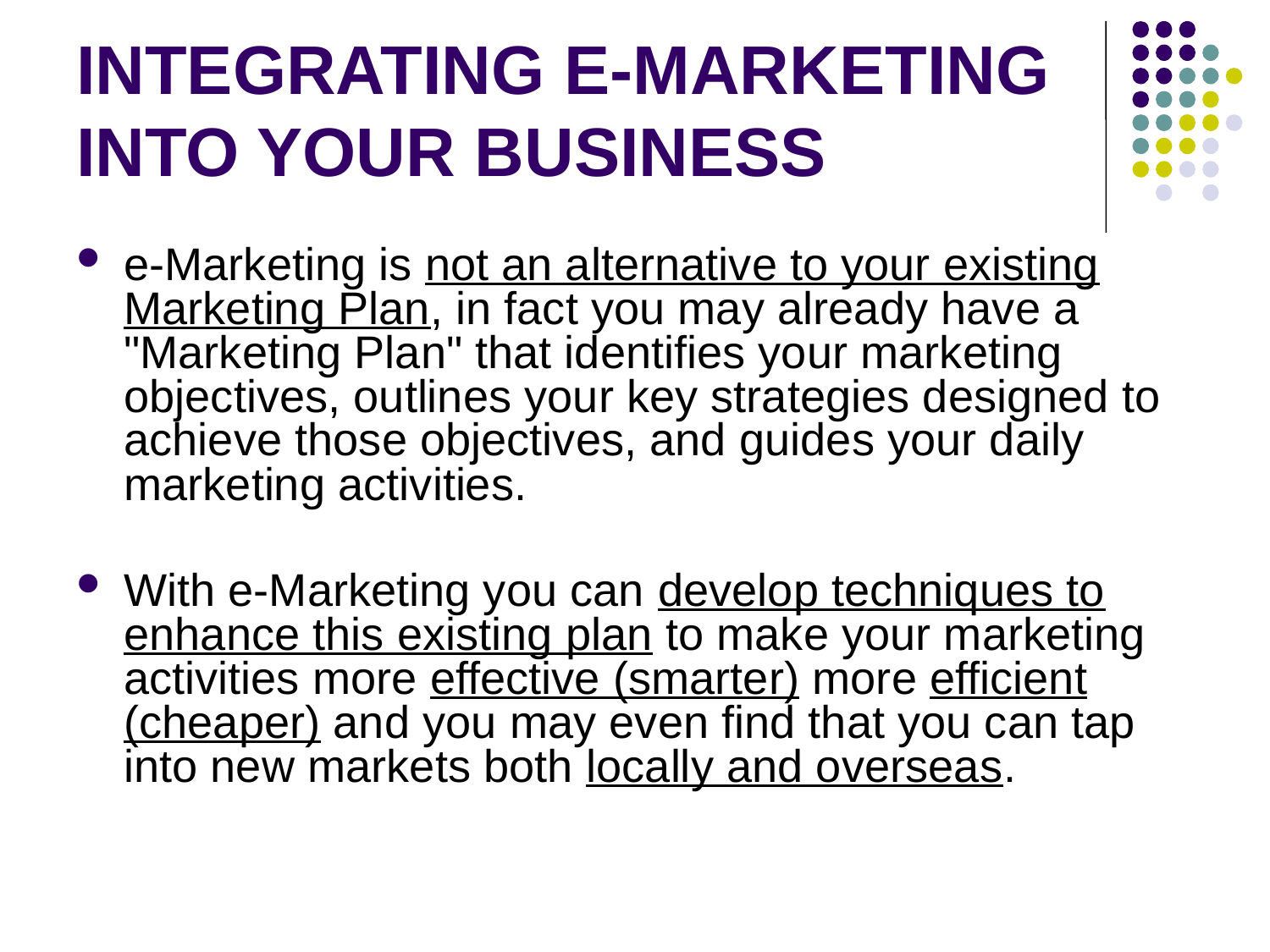

# INTEGRATING E-MARKETING INTO YOUR BUSINESS
e-Marketing is not an alternative to your existing Marketing Plan, in fact you may already have a "Marketing Plan" that identifies your marketing objectives, outlines your key strategies designed to achieve those objectives, and guides your daily marketing activities.

With e-Marketing you can develop techniques to enhance this existing plan to make your marketing activities more effective (smarter) more efficient (cheaper) and you may even find that you can tap into new markets both locally and overseas.